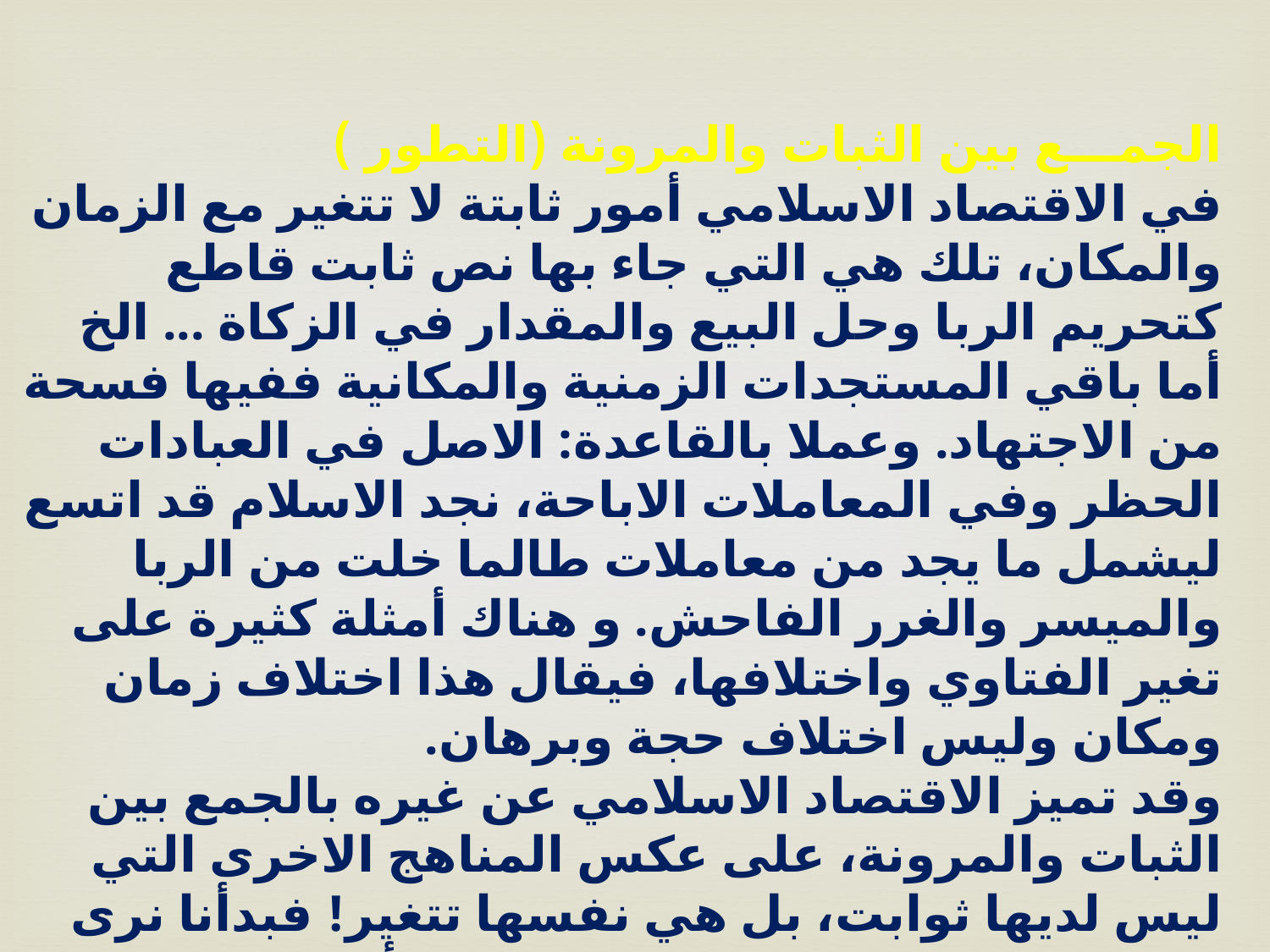

الجمـــع بين الثبات والمرونة (التطور )
في الاقتصاد الاسلامي أمور ثابتة لا تتغير مع الزمان والمكان، تلك هي التي جاء بها نص ثابت قاطع كتحريم الربا وحل البيع والمقدار في الزكاة ... الخ
أما باقي المستجدات الزمنية والمكانية ففيها فسحة من الاجتهاد. وعملا بالقاعدة: الاصل في العبادات الحظر وفي المعاملات الاباحة، نجد الاسلام قد اتسع ليشمل ما يجد من معاملات طالما خلت من الربا والميسر والغرر الفاحش. و هناك أمثلة كثيرة على تغير الفتاوي واختلافها، فيقال هذا اختلاف زمان ومكان وليس اختلاف حجة وبرهان.
وقد تميز الاقتصاد الاسلامي عن غيره بالجمع بين الثبات والمرونة، على عكس المناهج الاخرى التي ليس لديها ثوابت، بل هي نفسها تتغير! فبدأنا نرى الملكية العامة تزحف على الدول الرأسمالية، والملكية الخاصة تزحف على النظم الماركسية .. مخالفين بذلك أسس قيام تلك المناهج !